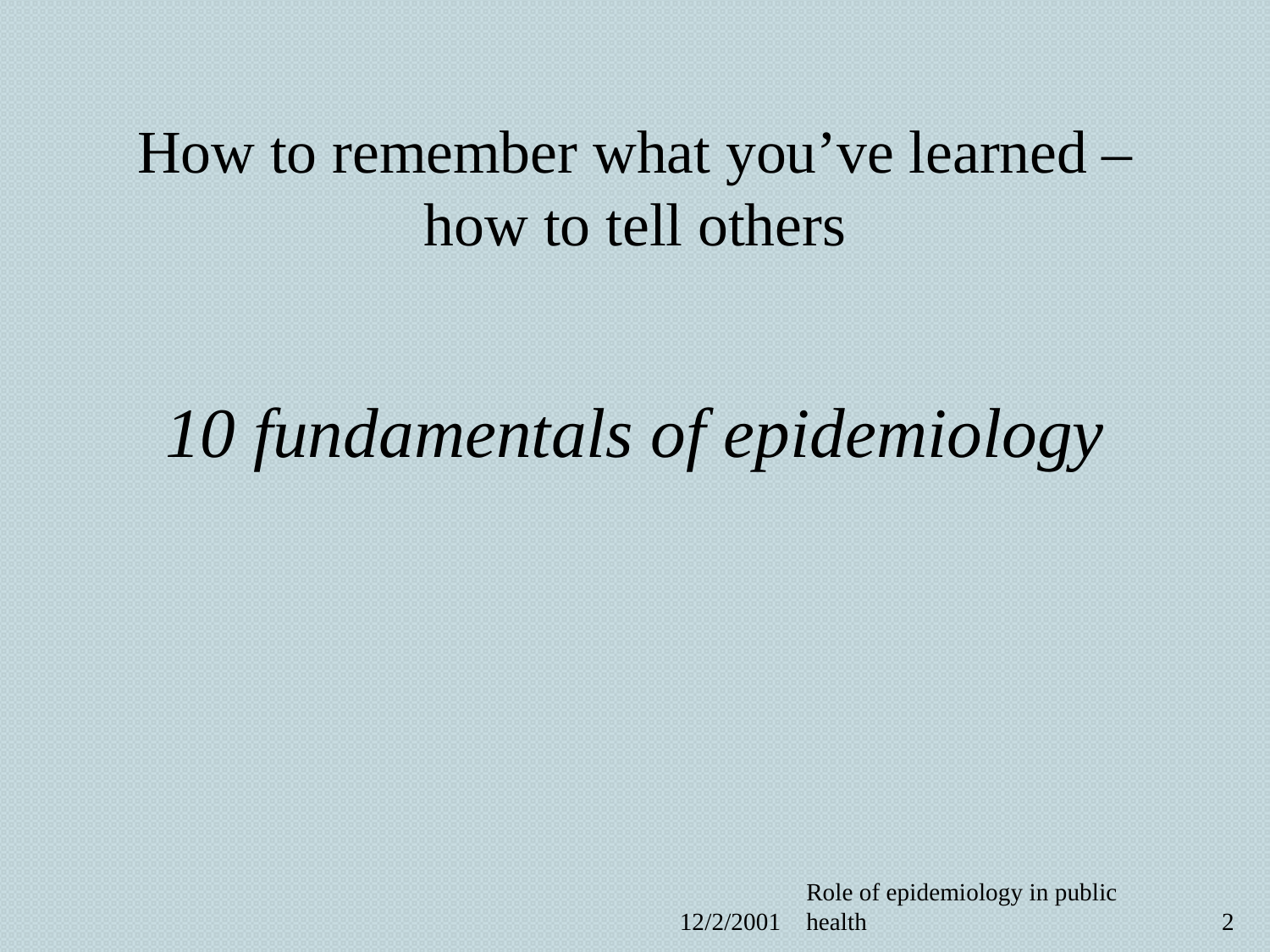

# How to remember what you’ve learned – how to tell others

10 fundamentals of epidemiology
12/2/2001
Role of epidemiology in public health
2